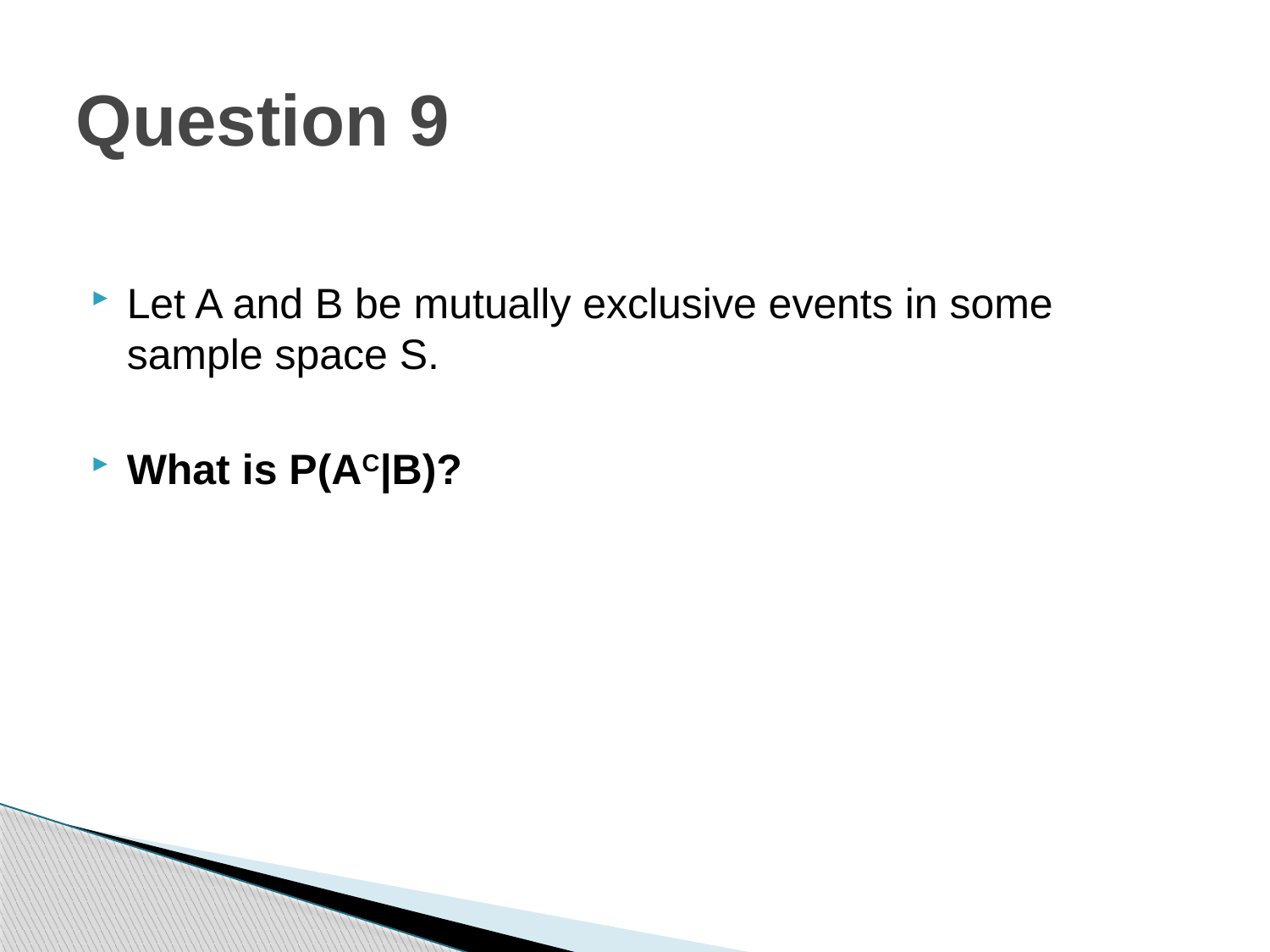

# Question 9

Let A and B be mutually exclusive events in some sample space S.

What is P(AC|B)?